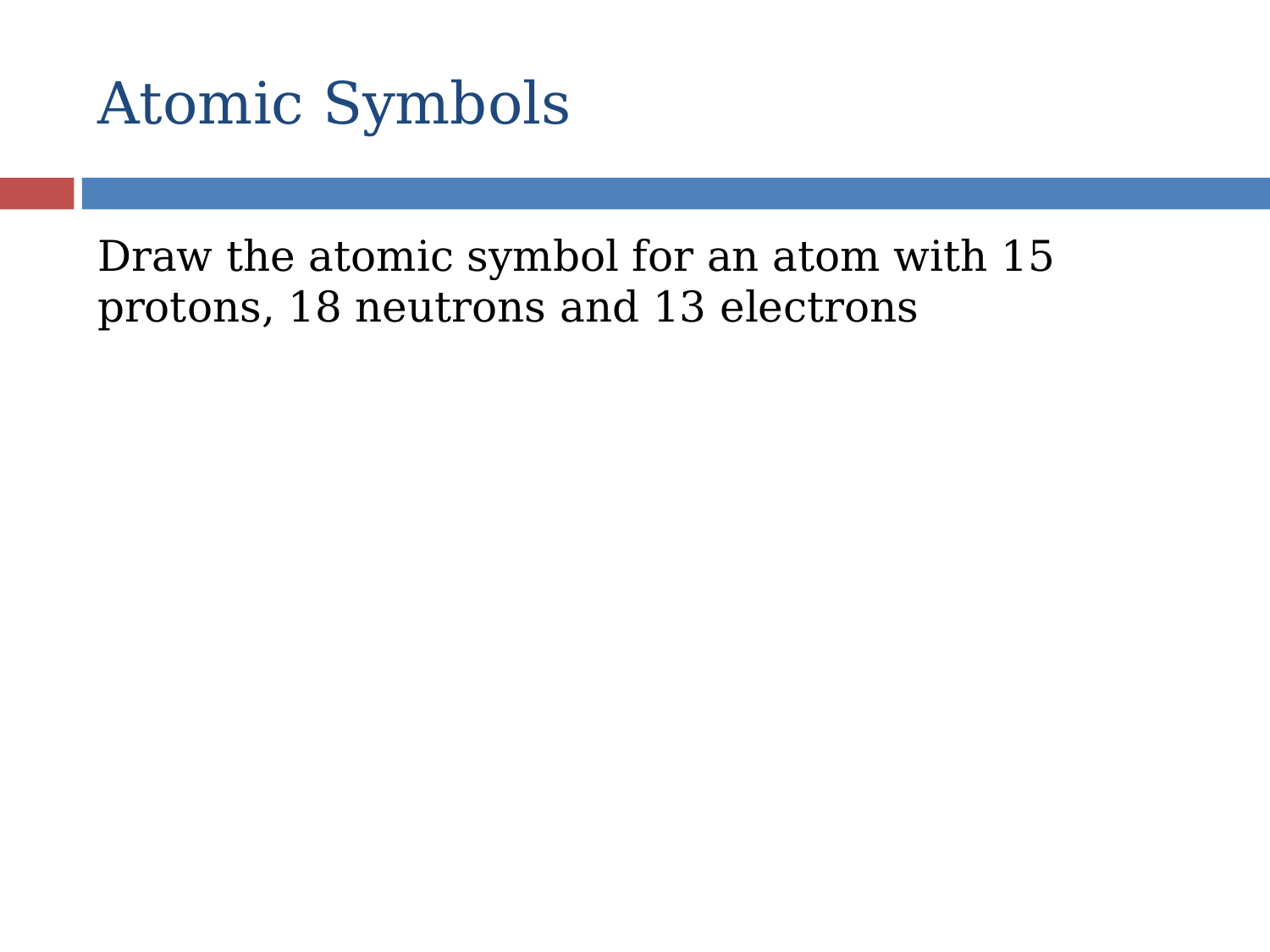

# Atomic Symbols
Draw the atomic symbol for an atom with 15 protons, 18 neutrons and 13 electrons